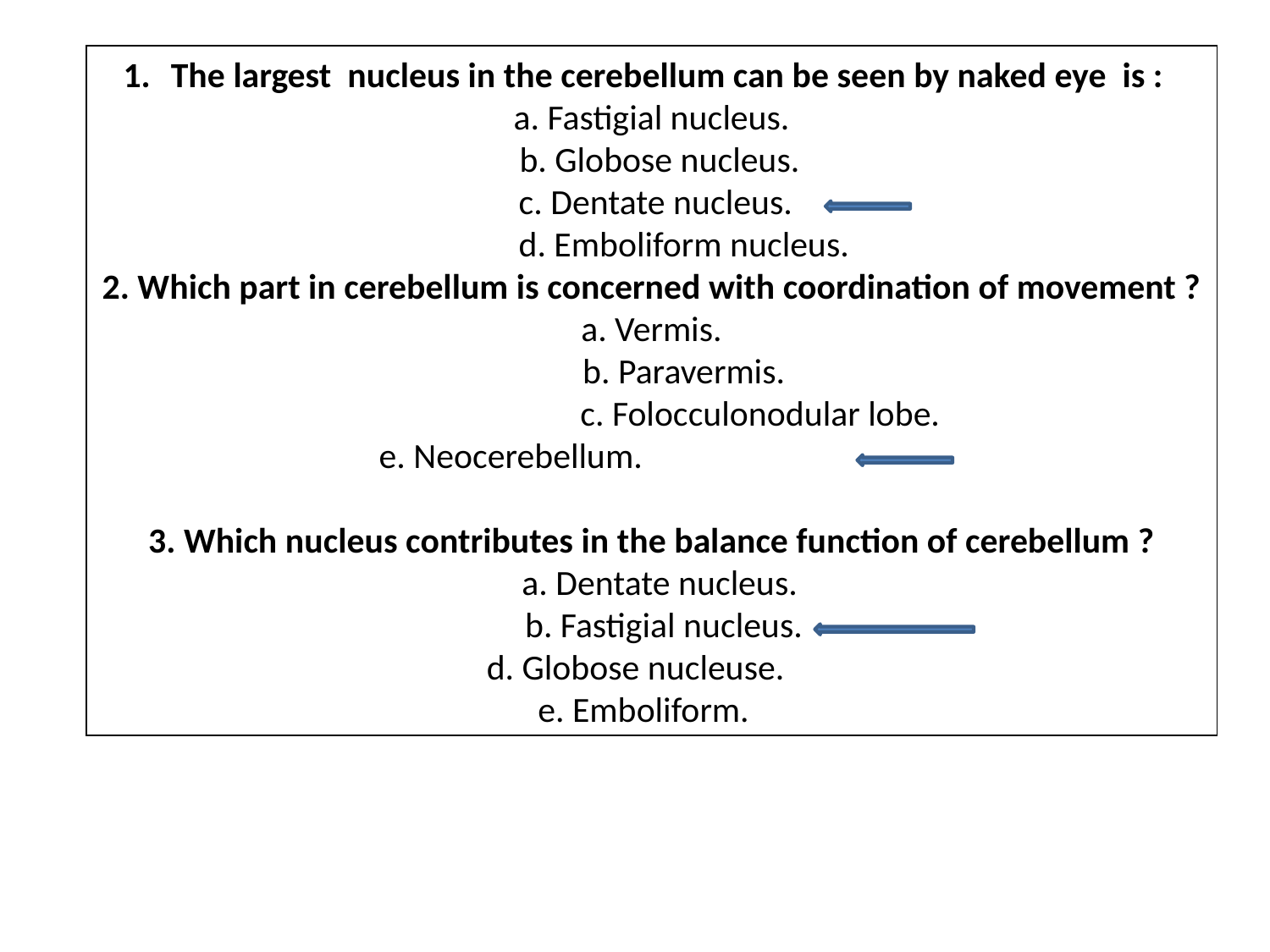

The largest  nucleus in the cerebellum can be seen by naked eye  is :
a. Fastigial nucleus.
  b. Globose nucleus.
 c. Dentate nucleus.
        d. Emboliform nucleus.
2. Which part in cerebellum is concerned with coordination of movement ?
a. Vermis.
        b. Paravermis.
                           c. Folocculonodular lobe.
              e. Neocerebellum.

3. Which nucleus contributes in the balance function of cerebellum ?
  a. Dentate nucleus.
   b. Fastigial nucleus.
     d. Globose nucleuse.
e. Emboliform.